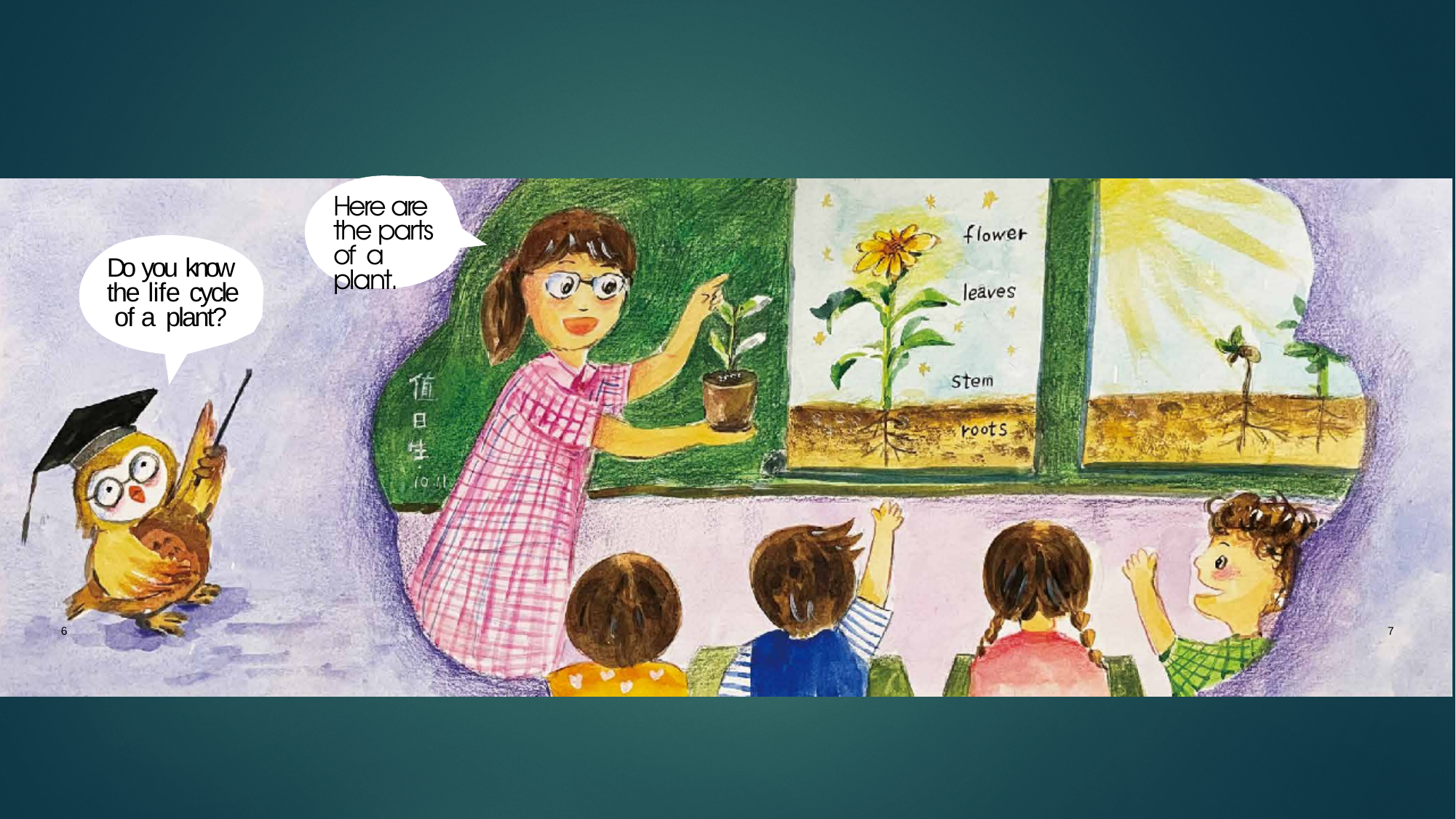

# Here are  the parts of  a plant.

Do you know  the life cycle  of a plant?
6
7